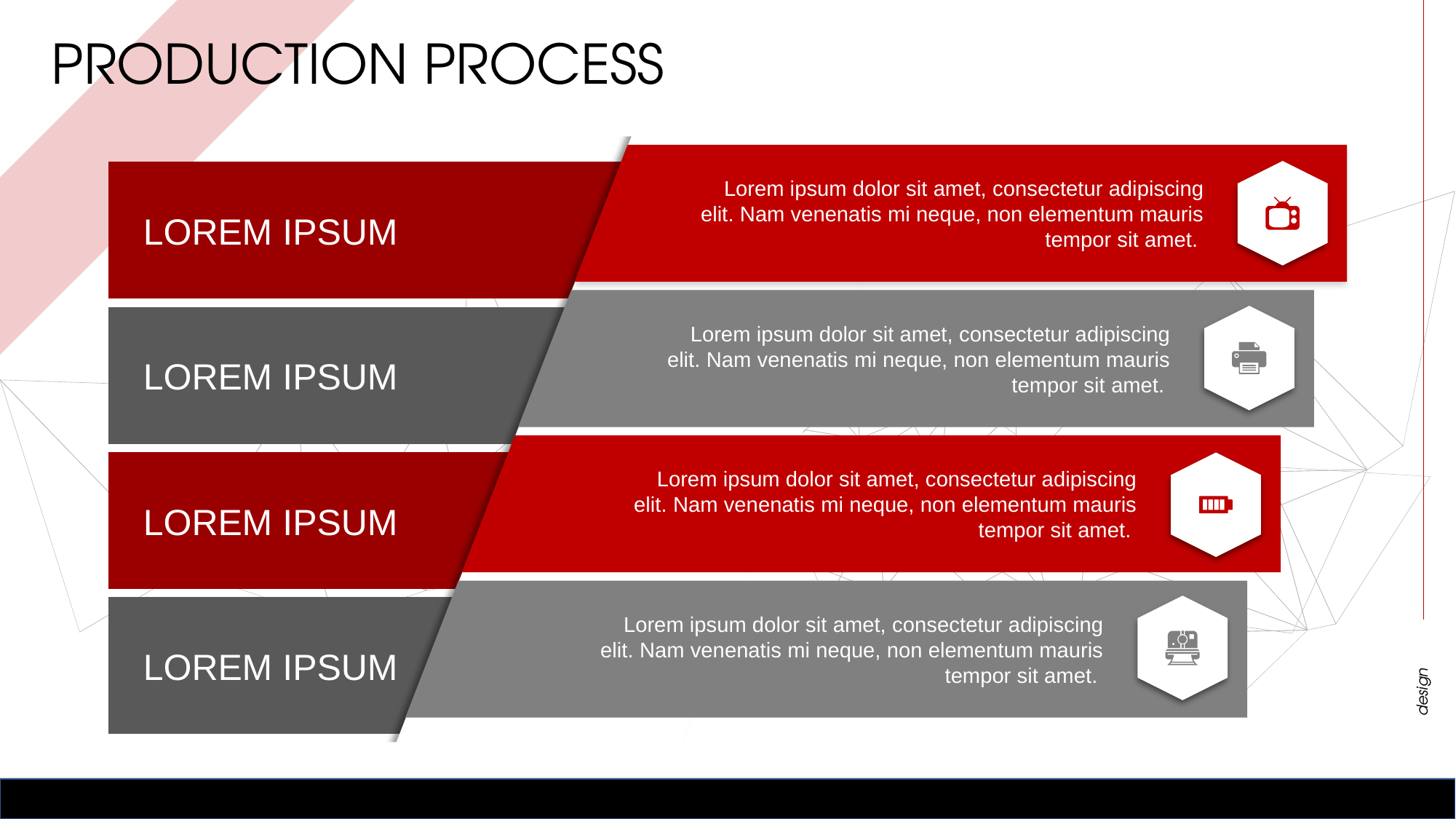

PRODUCTION PROCESS

Lorem ipsum dolor sit amet, consectetur adipiscing elit. Nam venenatis mi neque, non elementum mauris tempor sit amet.

LOREM IPSUM

Lorem ipsum dolor sit amet, consectetur adipiscing elit. Nam venenatis mi neque, non elementum mauris tempor sit amet.

LOREM IPSUM

Lorem ipsum dolor sit amet, consectetur adipiscing elit. Nam venenatis mi neque, non elementum mauris tempor sit amet.

LOREM IPSUM

Lorem ipsum dolor sit amet, consectetur adipiscing elit. Nam venenatis mi neque, non elementum mauris tempor sit amet.

LOREM IPSUM
design

4